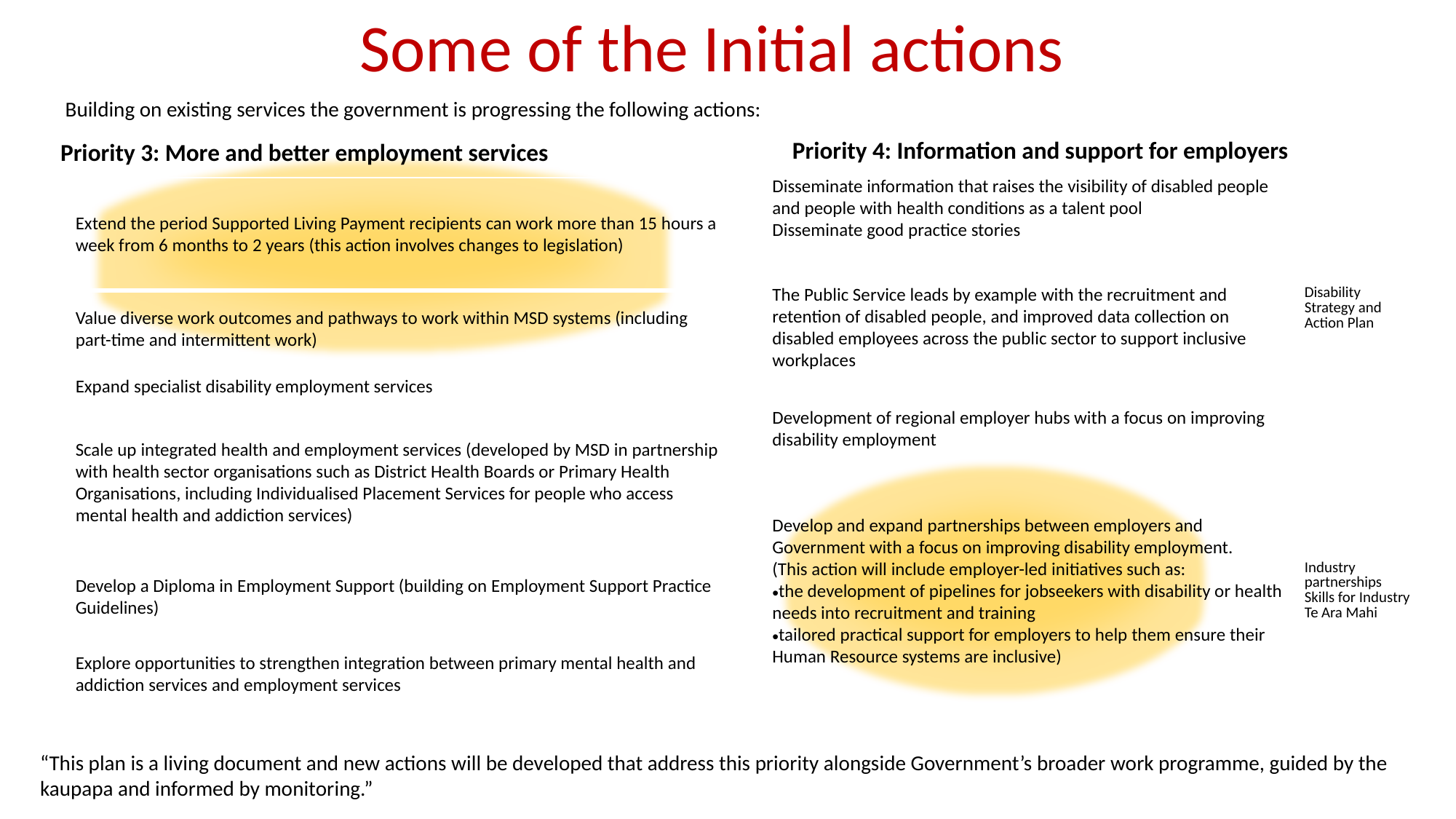

Some of the Initial actions
Building on existing services the government is progressing the following actions:
Priority 4: Information and support for employers
Priority 3: More and better employment services
| Disseminate information that raises the visibility of disabled people and people with health conditions as a talent pool Disseminate good practice stories | Disability Strategy and Action Plan |
| --- | --- |
| The Public Service leads by example with the recruitment and retention of disabled people, and improved data collection on disabled employees across the public sector to support inclusive workplaces |  |
| Development of regional employer hubs with a focus on improving disability employment |  |
| Develop and expand partnerships between employers and Government with a focus on improving disability employment. (This action will include employer-led initiatives such as: the development of pipelines for jobseekers with disability or health needs into recruitment and training tailored practical support for employers to help them ensure their Human Resource systems are inclusive) | Industry partnerships Skills for Industry Te Ara Mahi |

| Extend the period Supported Living Payment recipients can work more than 15 hours a week from 6 months to 2 years (this action involves changes to legislation) |
| --- |
| Value diverse work outcomes and pathways to work within MSD systems (including part-time and intermittent work) |
| Expand specialist disability employment services |
| Scale up integrated health and employment services (developed by MSD in partnership with health sector organisations such as District Health Boards or Primary Health Organisations, including Individualised Placement Services for people who access mental health and addiction services) |
| Develop a Diploma in Employment Support (building on Employment Support Practice Guidelines) |
| Explore opportunities to strengthen integration between primary mental health and addiction services and employment services |

“This plan is a living document and new actions will be developed that address this priority alongside Government’s broader work programme, guided by the kaupapa and informed by monitoring.”